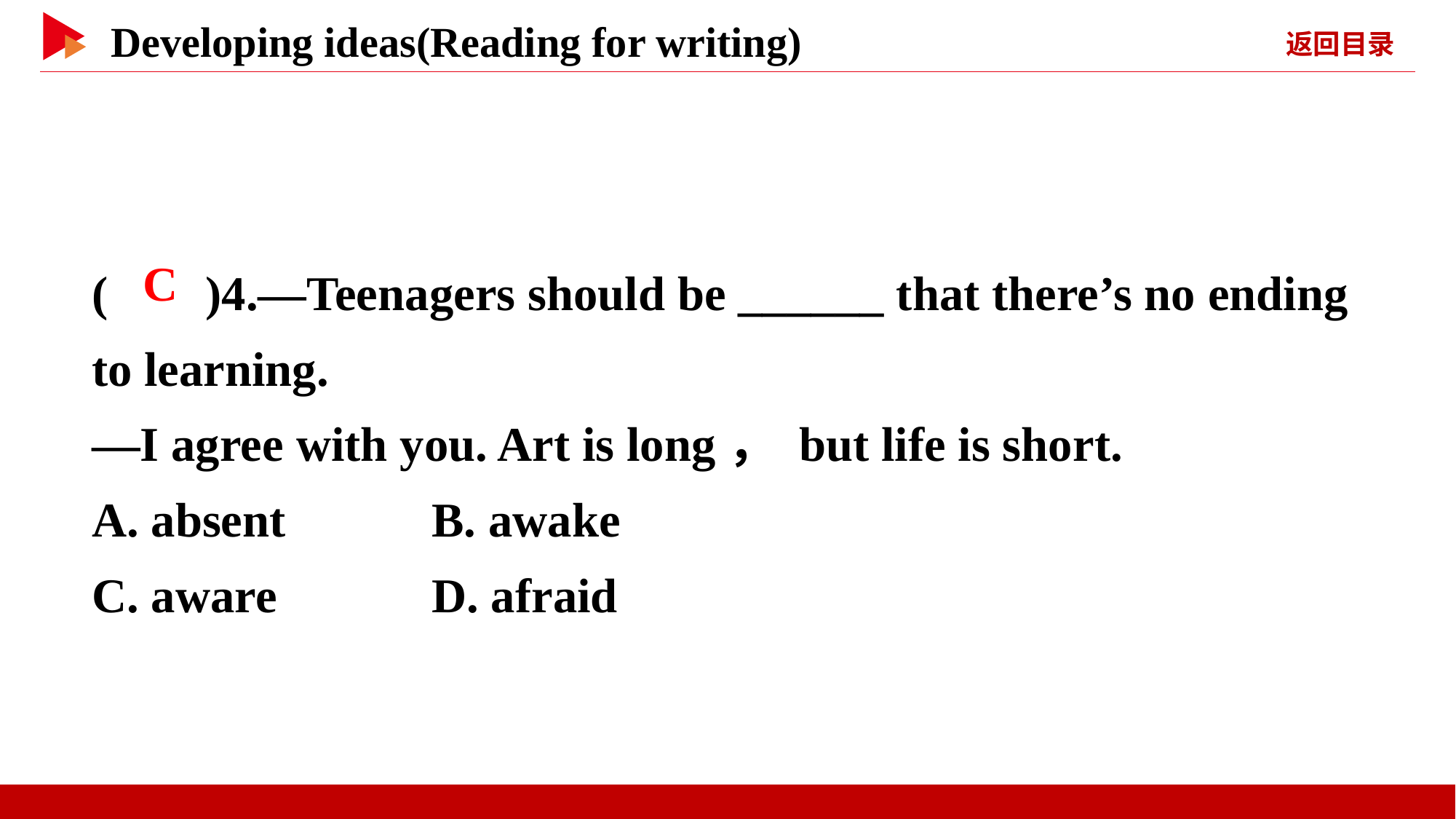

(        )4.—Teenagers should be ______ that there’s no ending to learning.
—I agree with you. Art is long， but life is short.
A. absent	          B. awake
C. aware	          D. afraid
   C